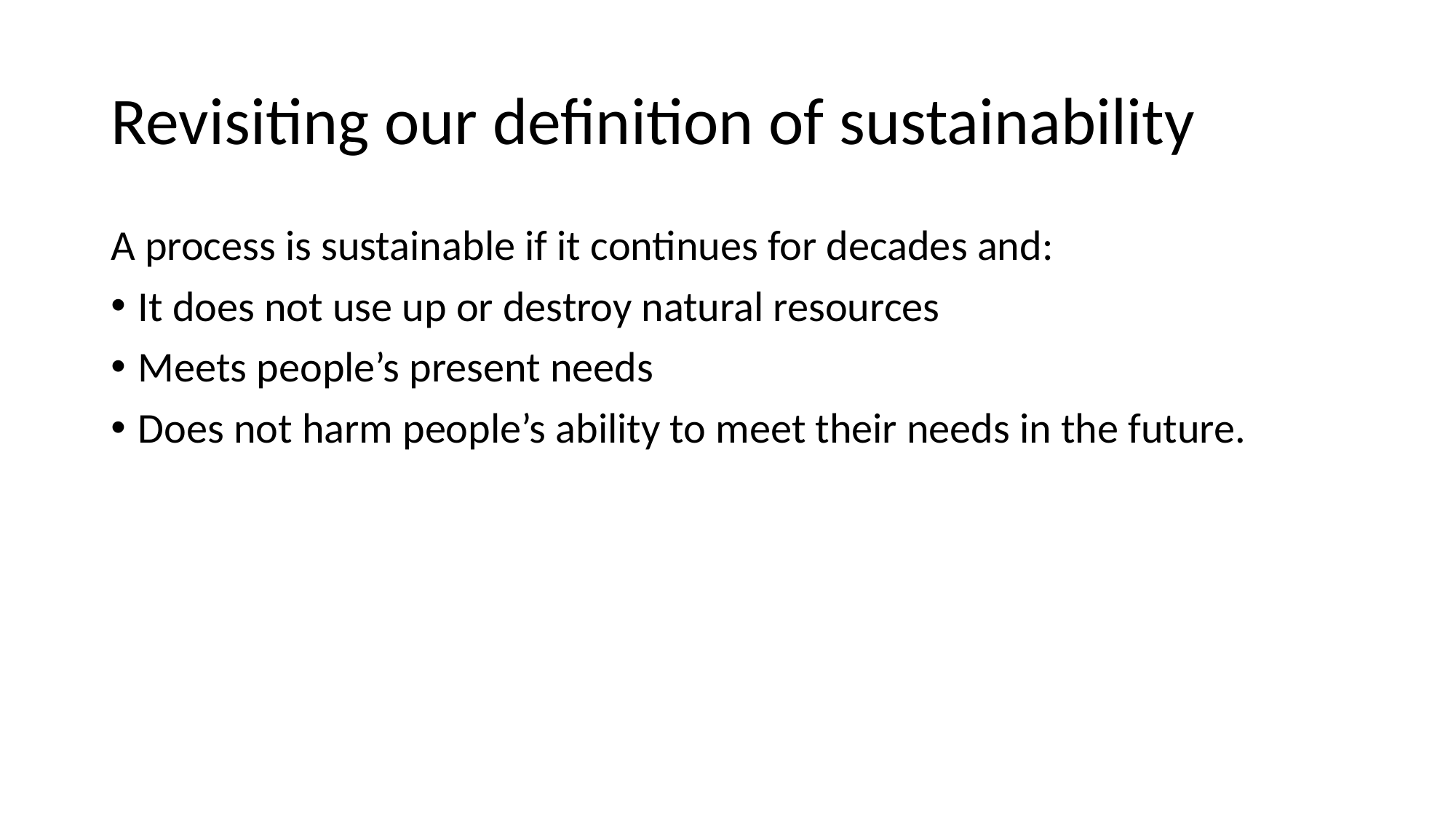

# Revisiting our definition of sustainability
A process is sustainable if it continues for decades and:
It does not use up or destroy natural resources
Meets people’s present needs
Does not harm people’s ability to meet their needs in the future.